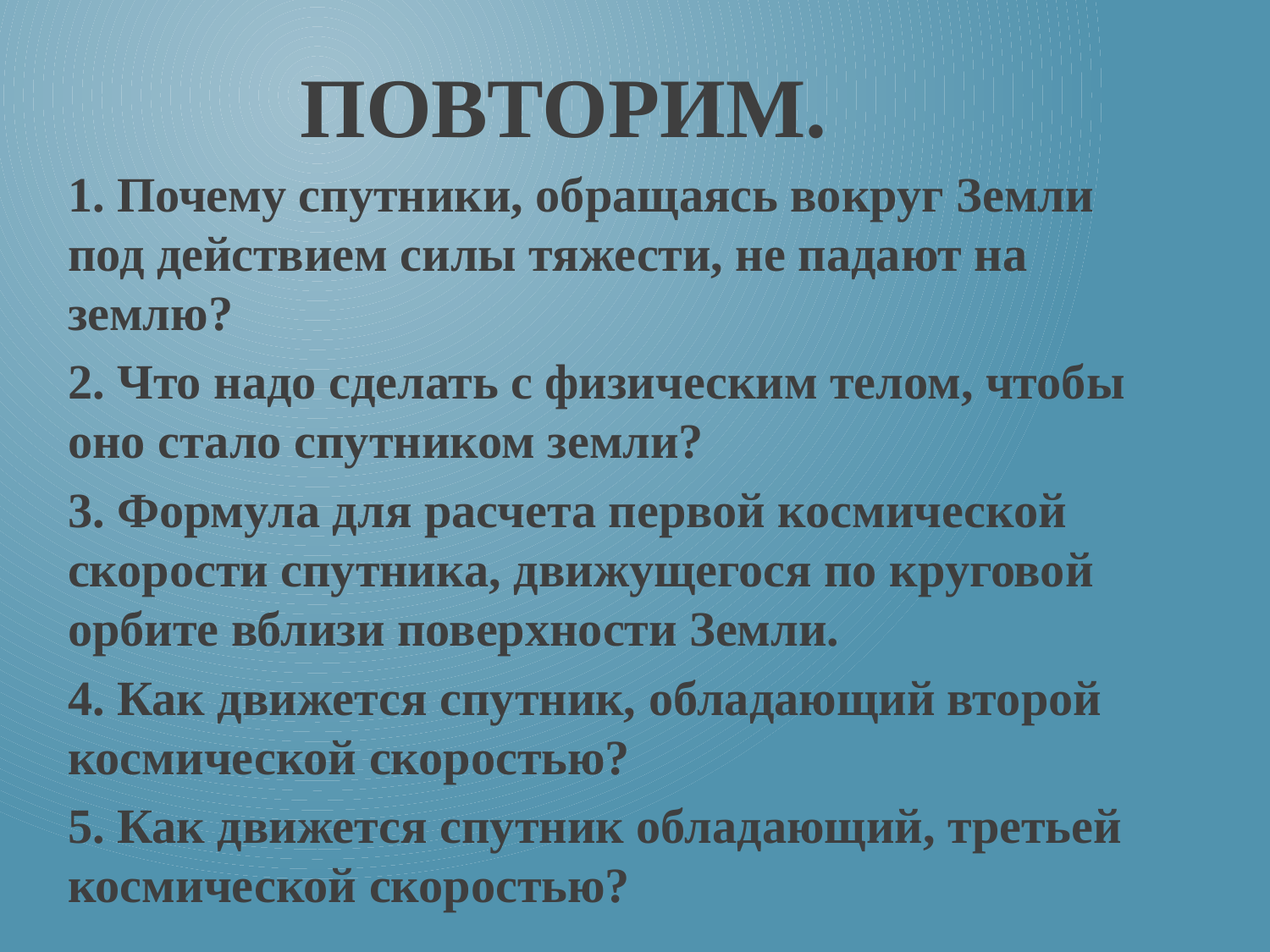

# Повторим.
1. Почему спутники, обращаясь вокруг Земли под действием силы тяжести, не падают на землю?
2. Что надо сделать с физическим телом, чтобы оно стало спутником земли?
3. Формула для расчета первой космической скорости спутника, движущегося по круговой орбите вблизи поверхности Земли.
4. Как движется спутник, обладающий второй космической скоростью?
5. Как движется спутник обладающий, третьей космической скоростью?